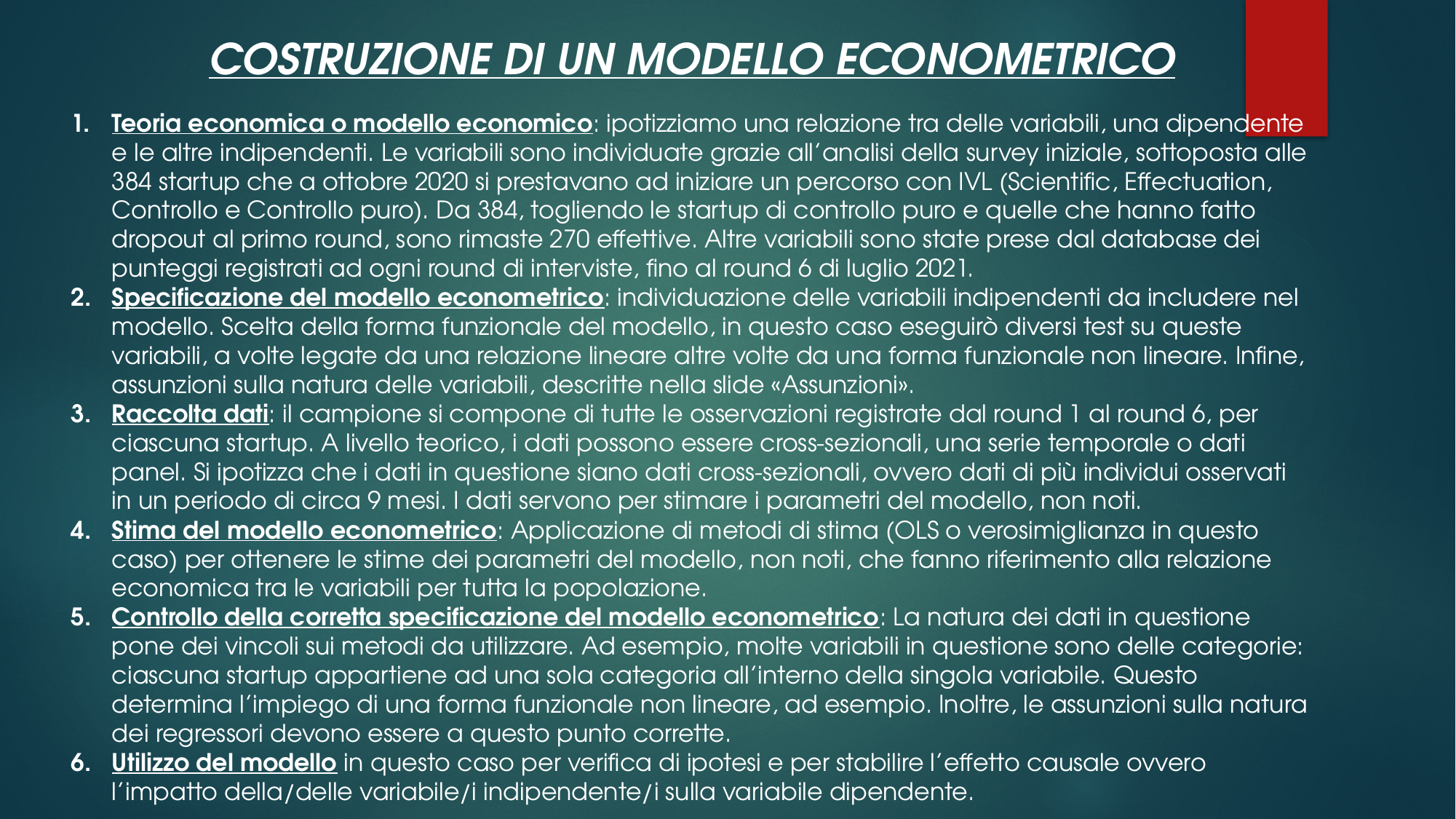

COSTRUZIONE DI UN MODELLO ECONOMETRICO
Teoria economica o modello economico: ipotizziamo una relazione tra delle variabili, una dipendente e le altre indipendenti. Le variabili sono individuate grazie all’analisi della survey iniziale, sottoposta alle 384 startup che a ottobre 2020 si prestavano ad iniziare un percorso con IVL (Scientific, Effectuation, Controllo e Controllo puro). Da 384, togliendo le startup di controllo puro e quelle che hanno fatto dropout al primo round, sono rimaste 270 effettive. Altre variabili sono state prese dal database dei punteggi registrati ad ogni round di interviste, fino al round 6 di luglio 2021.
Specificazione del modello econometrico: individuazione delle variabili indipendenti da includere nel modello. Scelta della forma funzionale del modello, in questo caso eseguirò diversi test su queste variabili, a volte legate da una relazione lineare altre volte da una forma funzionale non lineare. Infine, assunzioni sulla natura delle variabili, descritte nella slide «Assunzioni».
Raccolta dati: il campione si compone di tutte le osservazioni registrate dal round 1 al round 6, per ciascuna startup. A livello teorico, i dati possono essere cross-sezionali, una serie temporale o dati panel. Si ipotizza che i dati in questione siano dati cross-sezionali, ovvero dati di più individui osservati in un periodo di circa 9 mesi. I dati servono per stimare i parametri del modello, non noti.
Stima del modello econometrico: Applicazione di metodi di stima (OLS o verosimiglianza in questo caso) per ottenere le stime dei parametri del modello, non noti, che fanno riferimento alla relazione economica tra le variabili per tutta la popolazione.
Controllo della corretta specificazione del modello econometrico: La natura dei dati in questione pone dei vincoli sui metodi da utilizzare. Ad esempio, molte variabili in questione sono delle categorie: ciascuna startup appartiene ad una sola categoria all’interno della singola variabile. Questo determina l’impiego di una forma funzionale non lineare, ad esempio. Inoltre, le assunzioni sulla natura dei regressori devono essere a questo punto corrette.
Utilizzo del modello in questo caso per verifica di ipotesi e per stabilire l’effetto causale ovvero l’impatto della/delle variabile/i indipendente/i sulla variabile dipendente.